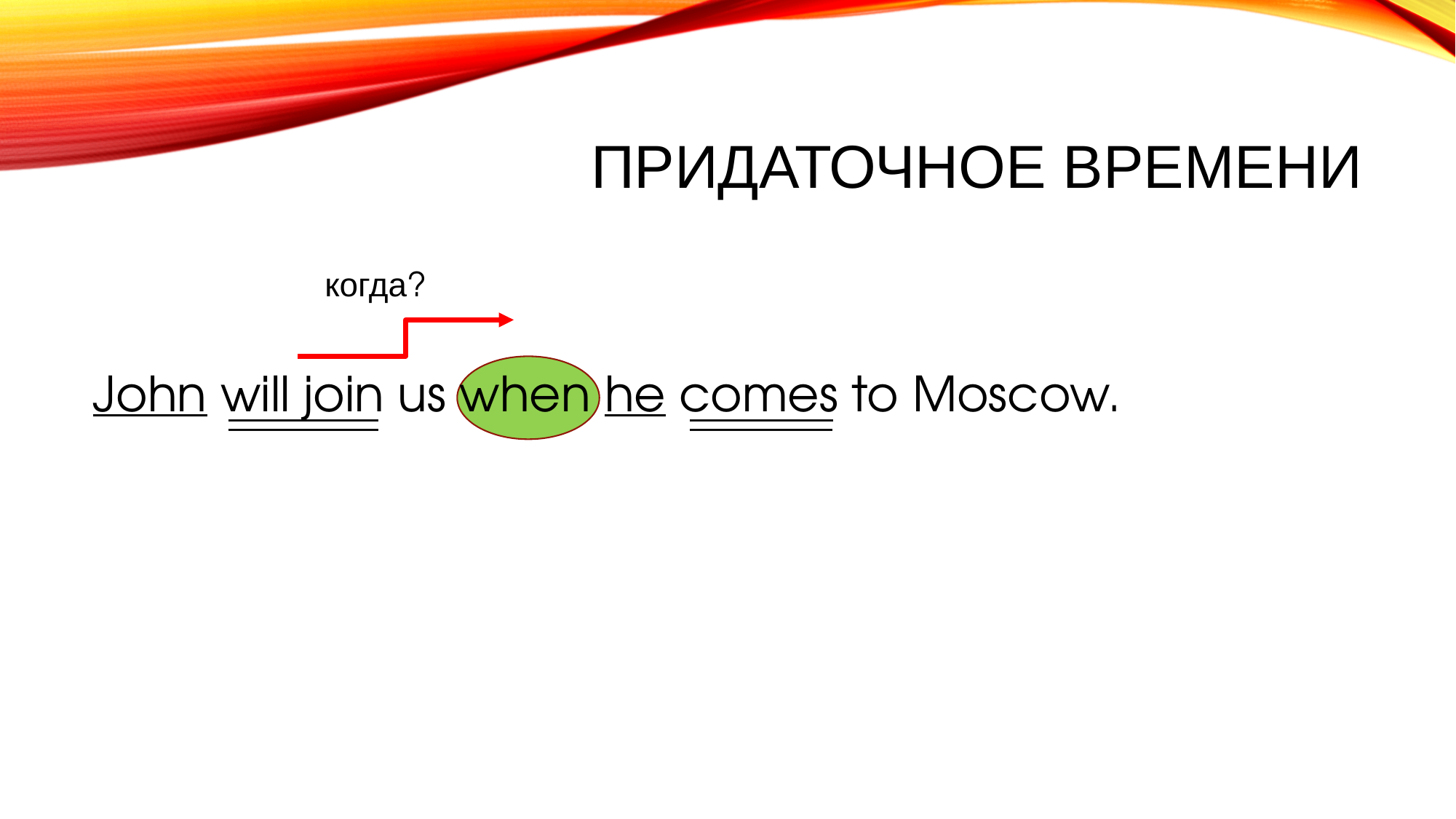

# Придаточное времени
                         когда?

John will join us when he comes to Moscow.